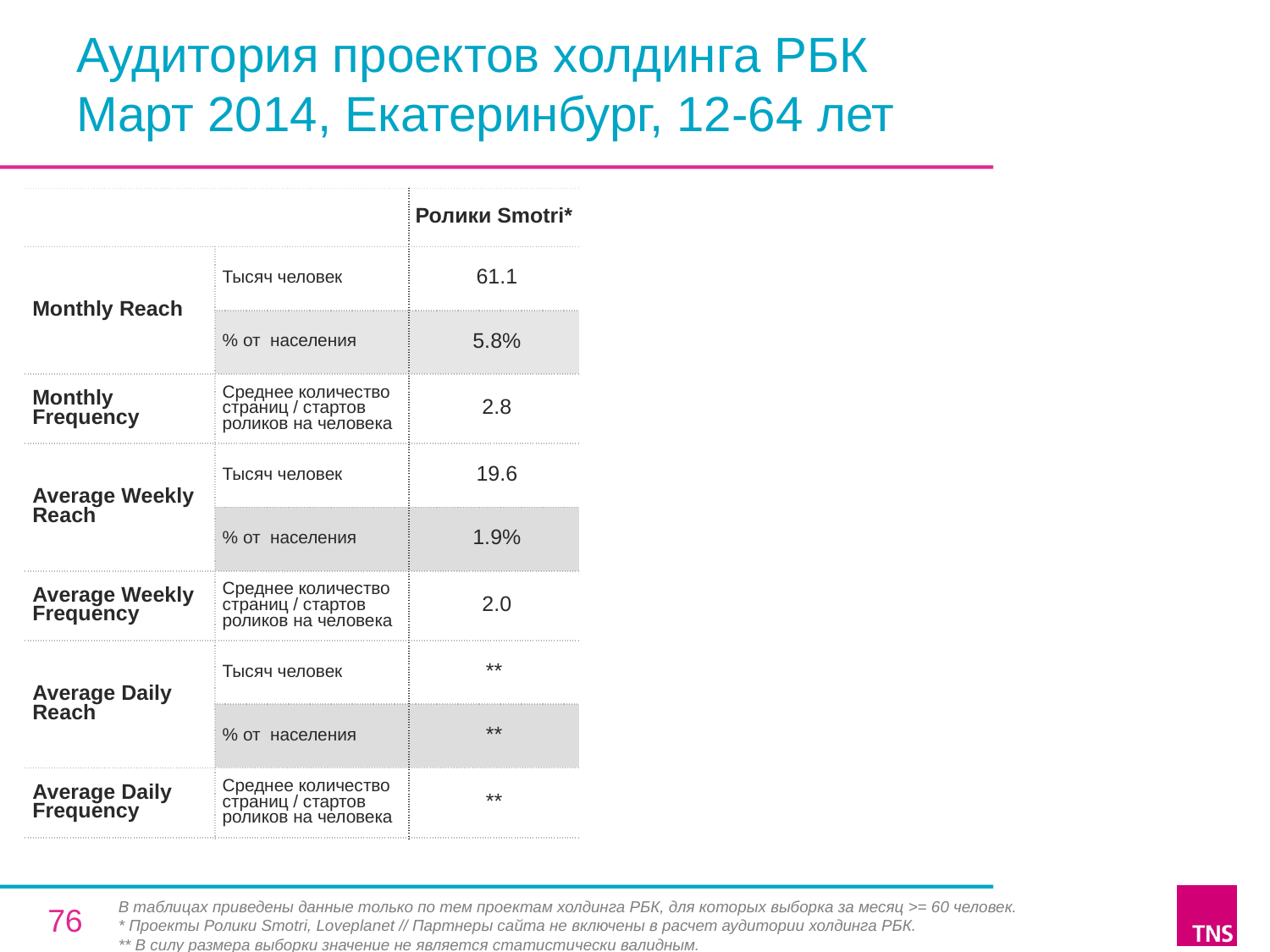

# Аудитория проектов холдинга РБК Март 2014, Екатеринбург, 12-64 лет
|  |  | Ролики Smotri\* |
| --- | --- | --- |
| Monthly Reach | Тысяч человек | 61.1 |
|  | % от населения | 5.8% |
| Monthly Frequency | Среднее количество страниц / стартов роликов на человека | 2.8 |
| Average Weekly Reach | Тысяч человек | 19.6 |
|  | % от населения | 1.9% |
| Average Weekly Frequency | Среднее количество страниц / стартов роликов на человека | 2.0 |
| Average Daily Reach | Тысяч человек | \*\* |
|  | % от населения | \*\* |
| Average Daily Frequency | Среднее количество страниц / стартов роликов на человека | \*\* |
В таблицах приведены данные только по тем проектам холдинга РБК, для которых выборка за месяц >= 60 человек.
* Проекты Ролики Smotri, Loveplanet // Партнеры сайта не включены в расчет аудитории холдинга РБК.
** В силу размера выборки значение не является статистически валидным.
76